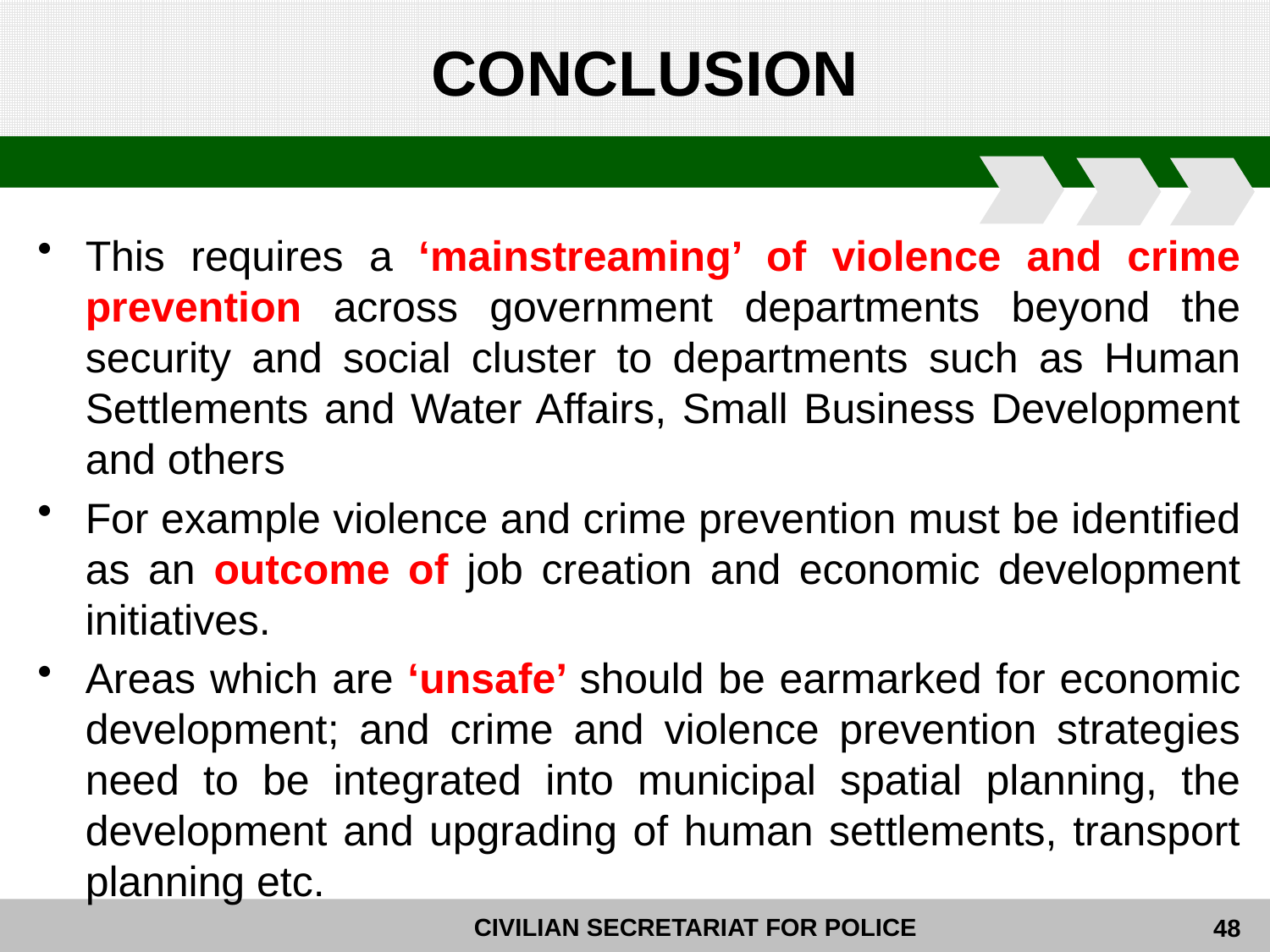

# CONCLUSION
This requires a ‘mainstreaming’ of violence and crime prevention across government departments beyond the security and social cluster to departments such as Human Settlements and Water Affairs, Small Business Development and others
For example violence and crime prevention must be identified as an outcome of job creation and economic development initiatives.
Areas which are ‘unsafe’ should be earmarked for economic development; and crime and violence prevention strategies need to be integrated into municipal spatial planning, the development and upgrading of human settlements, transport planning etc.

48